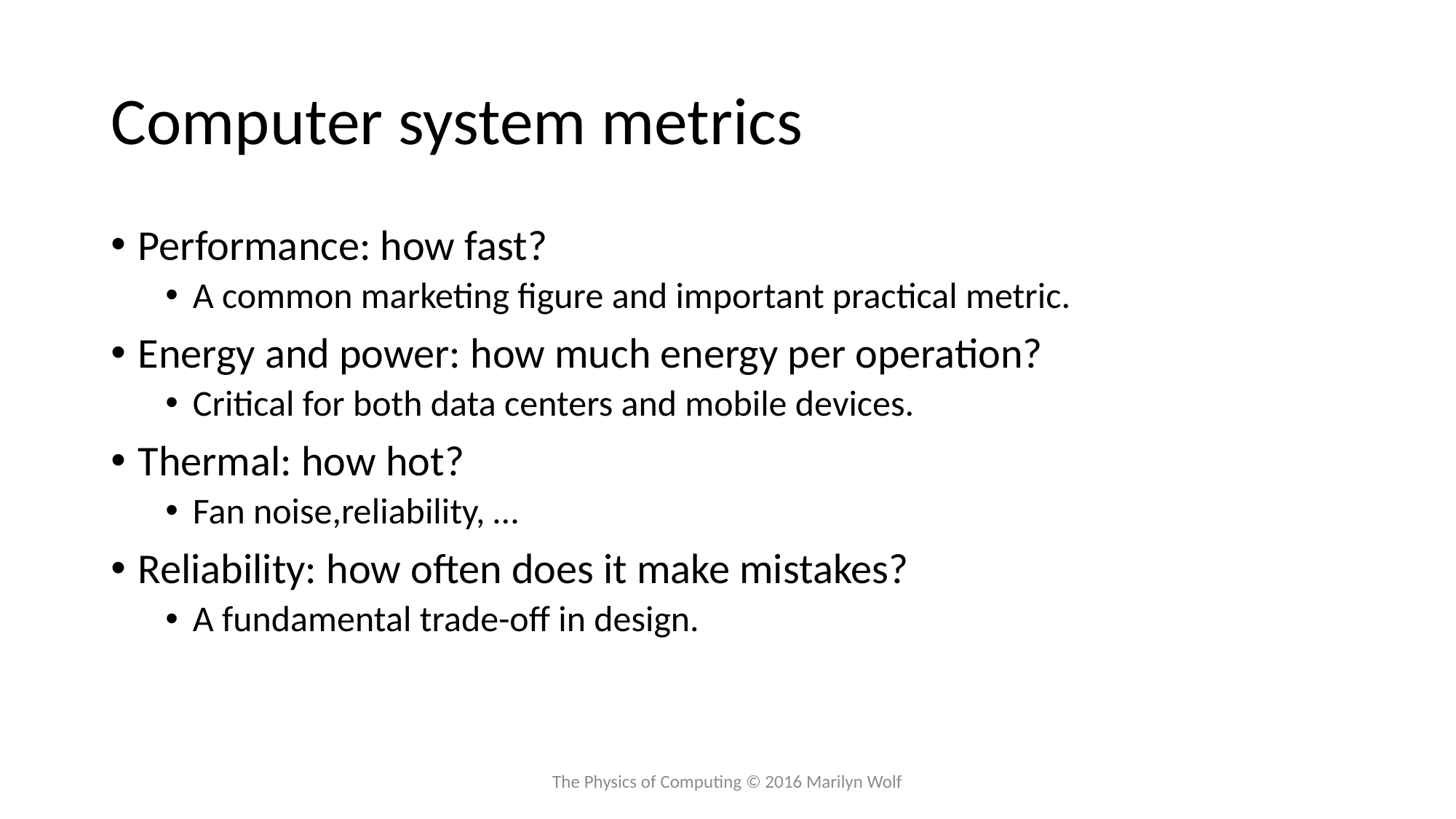

# Computer system metrics
Performance: how fast?
A common marketing figure and important practical metric.
Energy and power: how much energy per operation?
Critical for both data centers and mobile devices.
Thermal: how hot?
Fan noise,reliability, …
Reliability: how often does it make mistakes?
A fundamental trade-off in design.
The Physics of Computing © 2016 Marilyn Wolf